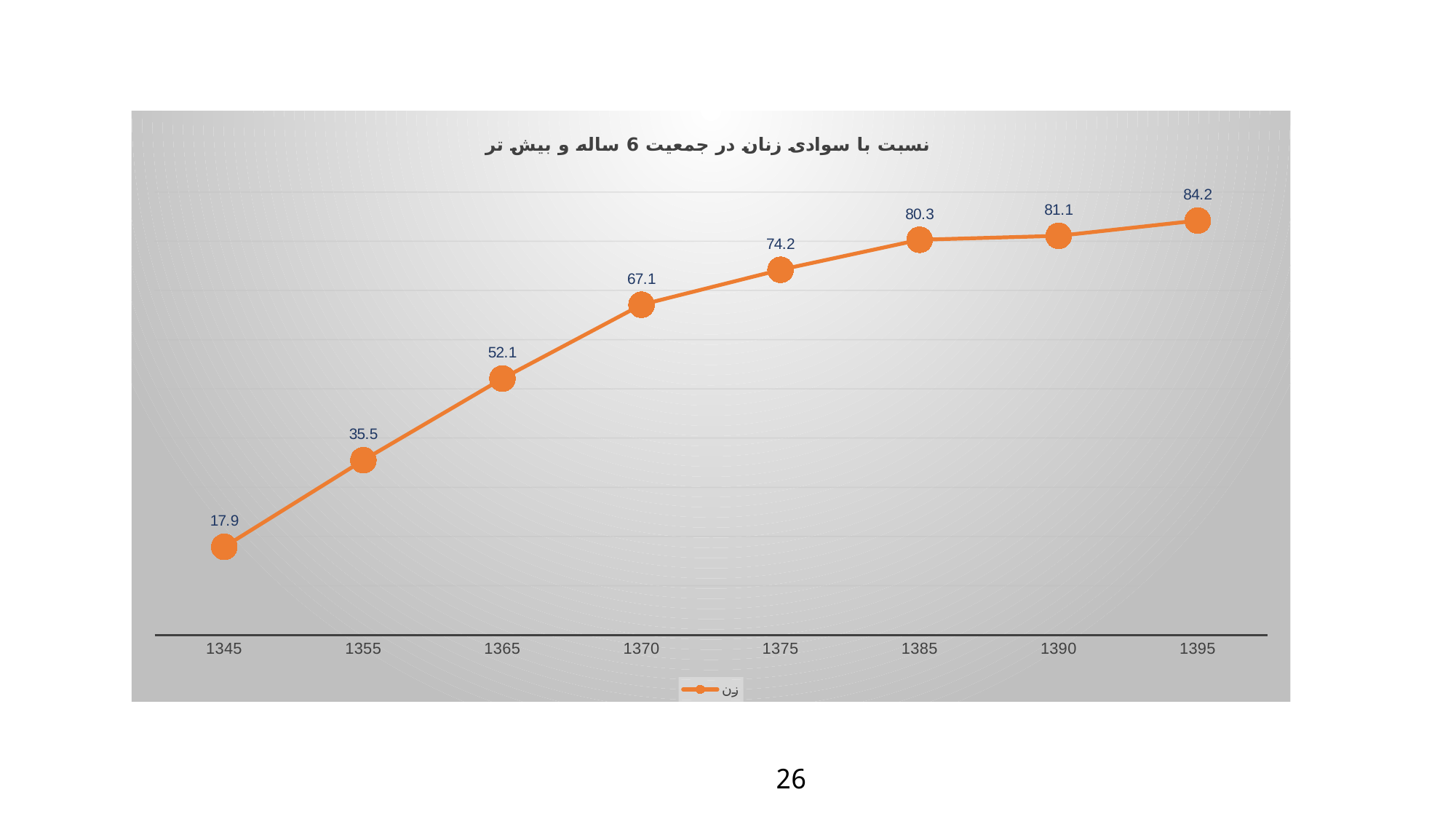

### Chart: نسبت با سوادی زنان در جمعیت 6 ساله و بیش تر

| Category | زن |
|---|---|
| 1345 | 17.9 |
| 1355 | 35.5 |
| 1365 | 52.1 |
| 1370 | 67.1 |
| 1375 | 74.2 |
| 1385 | 80.3 |
| 1390 | 81.1 |
| 1395 | 84.2 |
26